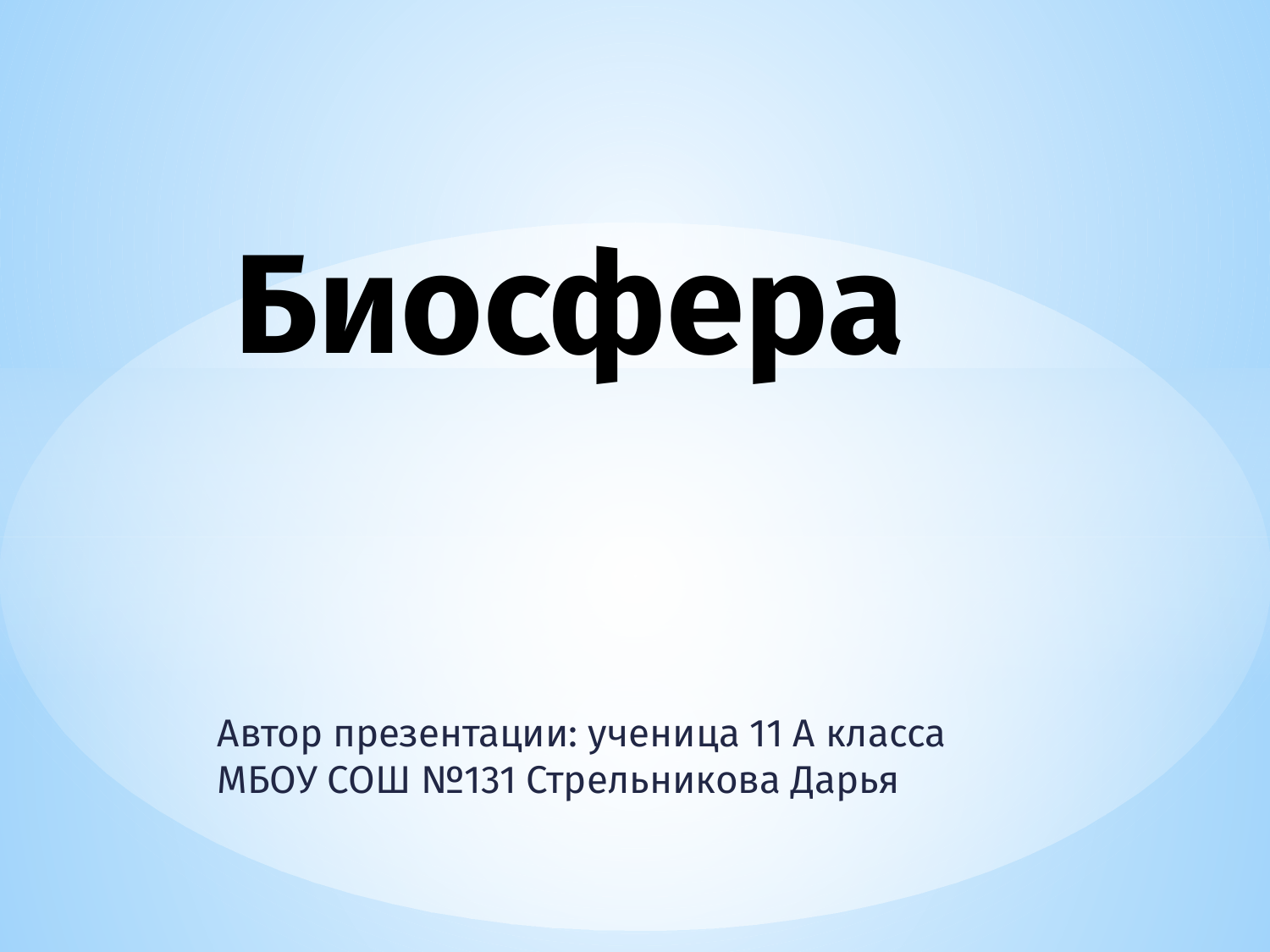

# Биосфера
Автор презентации: ученица 11 А класса МБОУ СОШ №131 Стрельникова Дарья